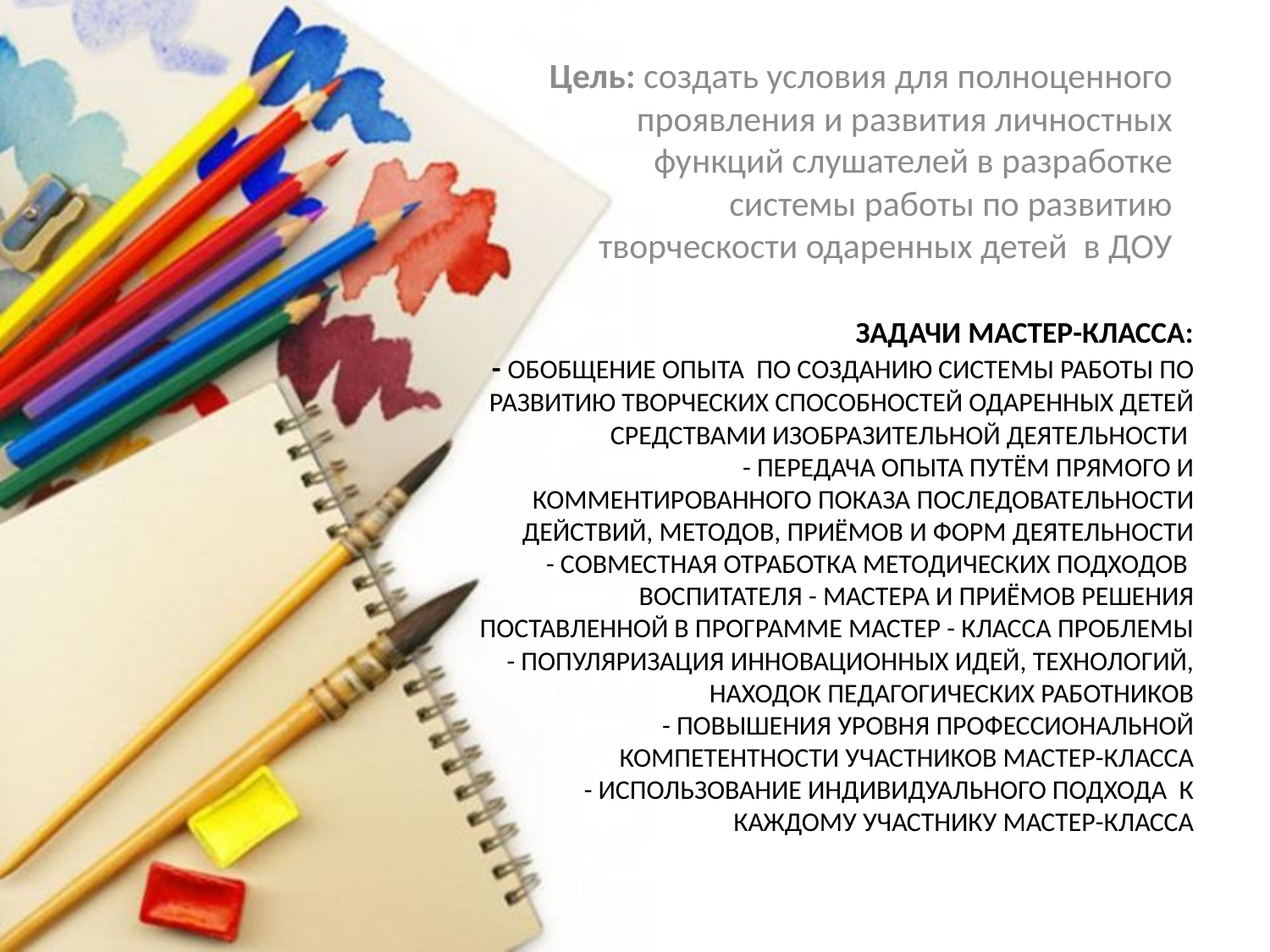

Цель: создать условия для полноценного проявления и развития личностных функций слушателей в разработке системы работы по развитию творческости одаренных детей  в ДОУ
# Задачи мастер-класса: - обобщение опыта  по созданию системы работы по развитию творческих способностей одаренных детей средствами изобразительной деятельности - передача опыта путём прямого и комментированного показа последовательности действий, методов, приёмов и форм деятельности - совместная отработка методических подходов  воспитателя - мастера и приёмов решения поставленной в программе мастер - класса проблемы - популяризация инновационных идей, технологий, находок педагогических работников - повышения уровня профессиональной компетентности участников мастер-класса - использование индивидуального подхода  к каждому участнику мастер-класса